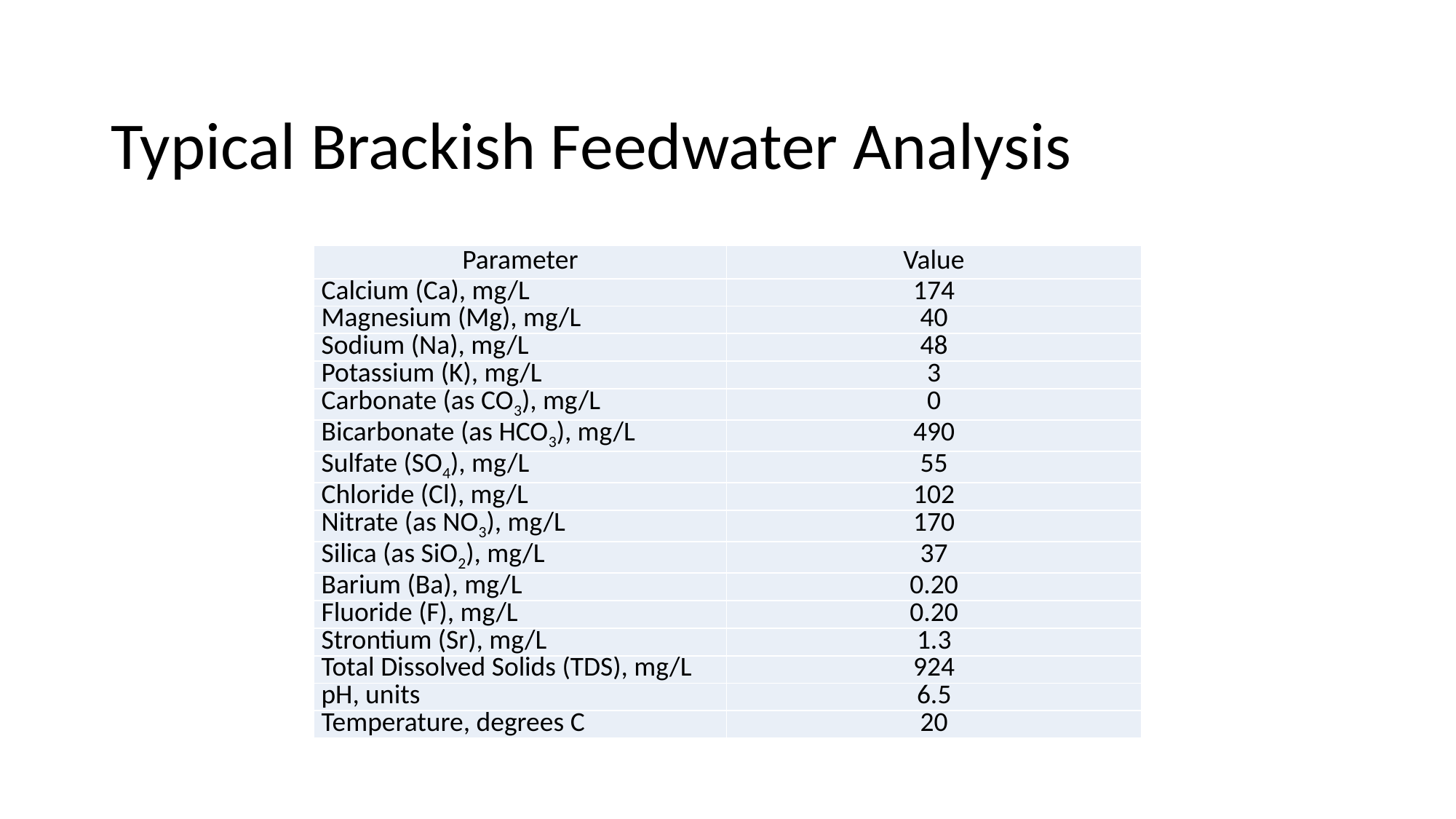

# Typical Brackish Feedwater Analysis
| Parameter | Value |
| --- | --- |
| Calcium (Ca), mg/L | 174 |
| Magnesium (Mg), mg/L | 40 |
| Sodium (Na), mg/L | 48 |
| Potassium (K), mg/L | 3 |
| Carbonate (as CO3), mg/L | 0 |
| Bicarbonate (as HCO3), mg/L | 490 |
| Sulfate (SO4), mg/L | 55 |
| Chloride (Cl), mg/L | 102 |
| Nitrate (as NO3), mg/L | 170 |
| Silica (as SiO2), mg/L | 37 |
| Barium (Ba), mg/L | 0.20 |
| Fluoride (F), mg/L | 0.20 |
| Strontium (Sr), mg/L | 1.3 |
| Total Dissolved Solids (TDS), mg/L | 924 |
| pH, units | 6.5 |
| Temperature, degrees C | 20 |